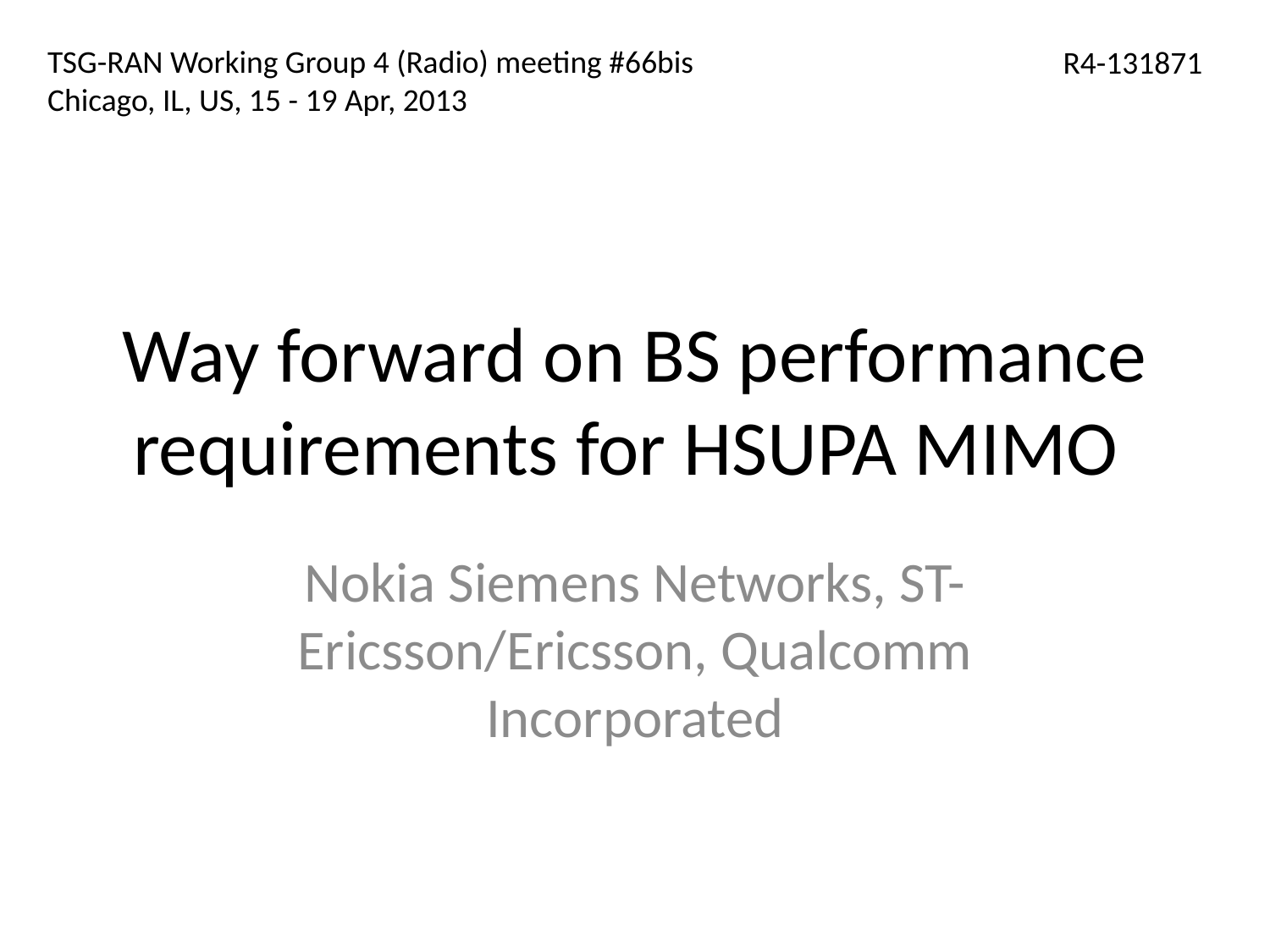

TSG-RAN Working Group 4 (Radio) meeting #66bis
Chicago, IL, US, 15 - 19 Apr, 2013
R4-131871
# Way forward on BS performance requirements for HSUPA MIMO
Nokia Siemens Networks, ST-Ericsson/Ericsson, Qualcomm Incorporated